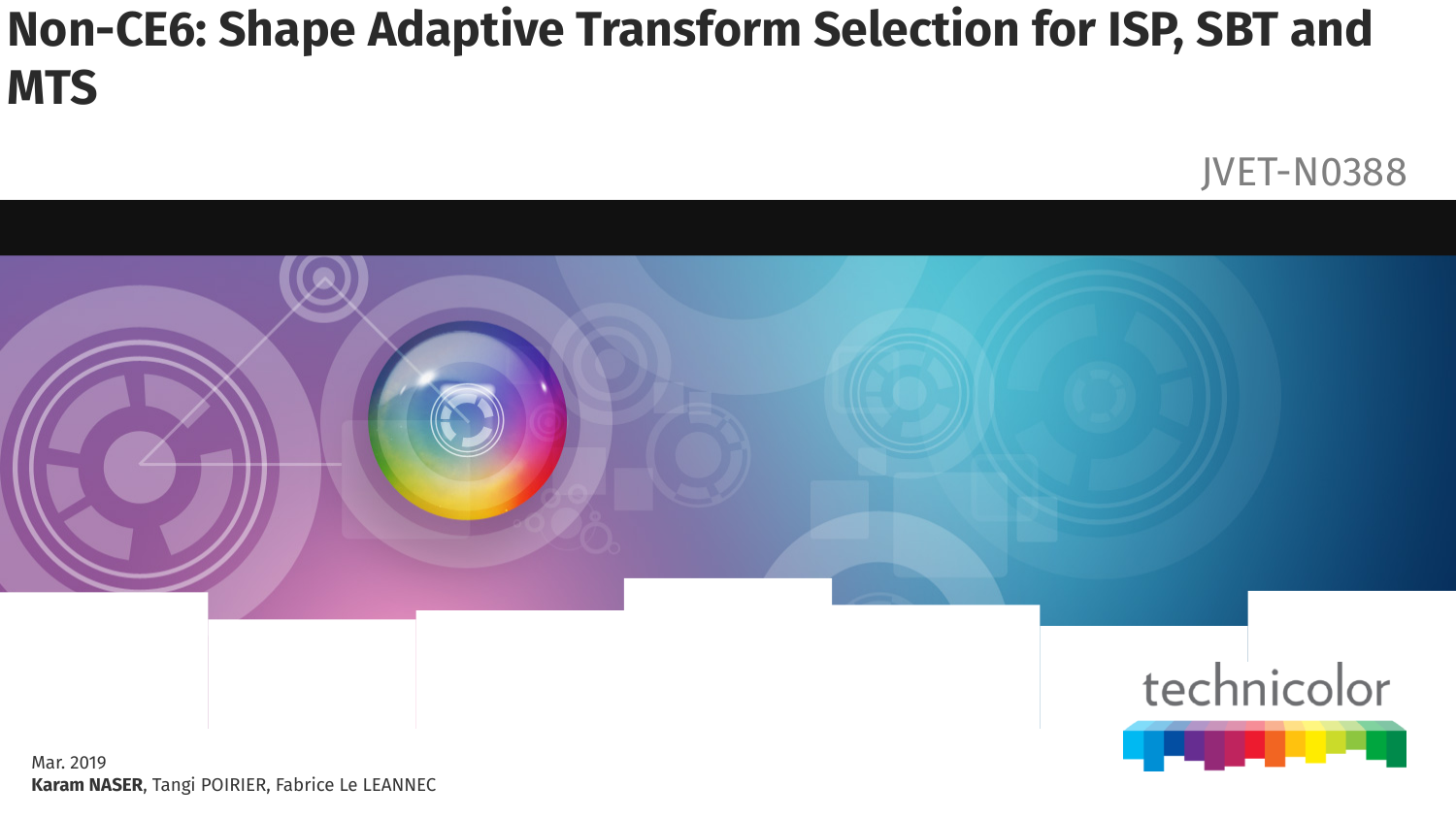

# Non-CE6: Shape Adaptive Transform Selection for ISP, SBT and MTS
JVET-N0388
Mar. 2019
Karam NASER, Tangi POIRIER, Fabrice Le LEANNEC